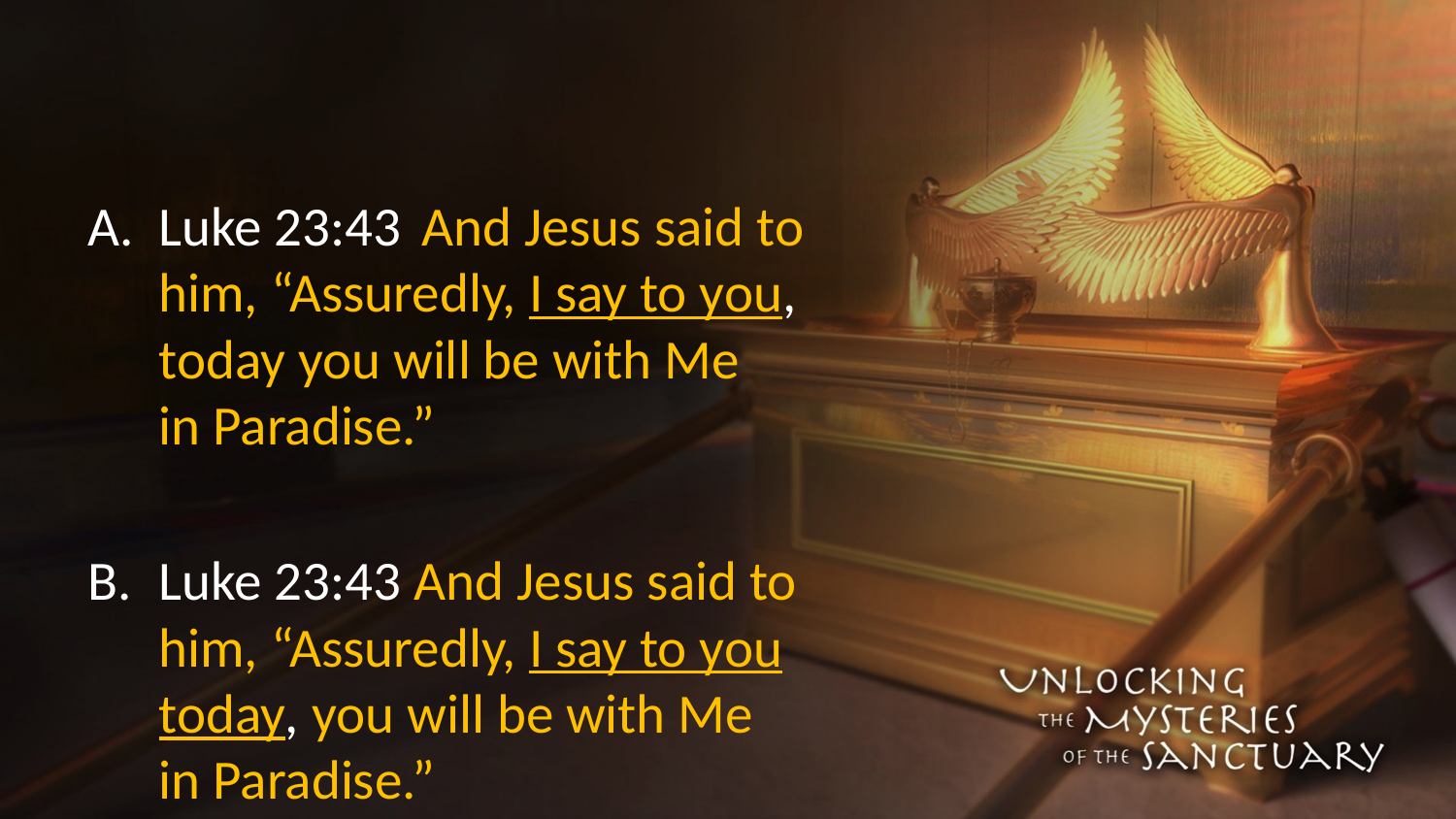

#

Luke 23:43  And Jesus said to him, “Assuredly, I say to you, today you will be with Me in Paradise.”

Luke 23:43 And Jesus said to him, “Assuredly, I say to you today, you will be with Me in Paradise.”